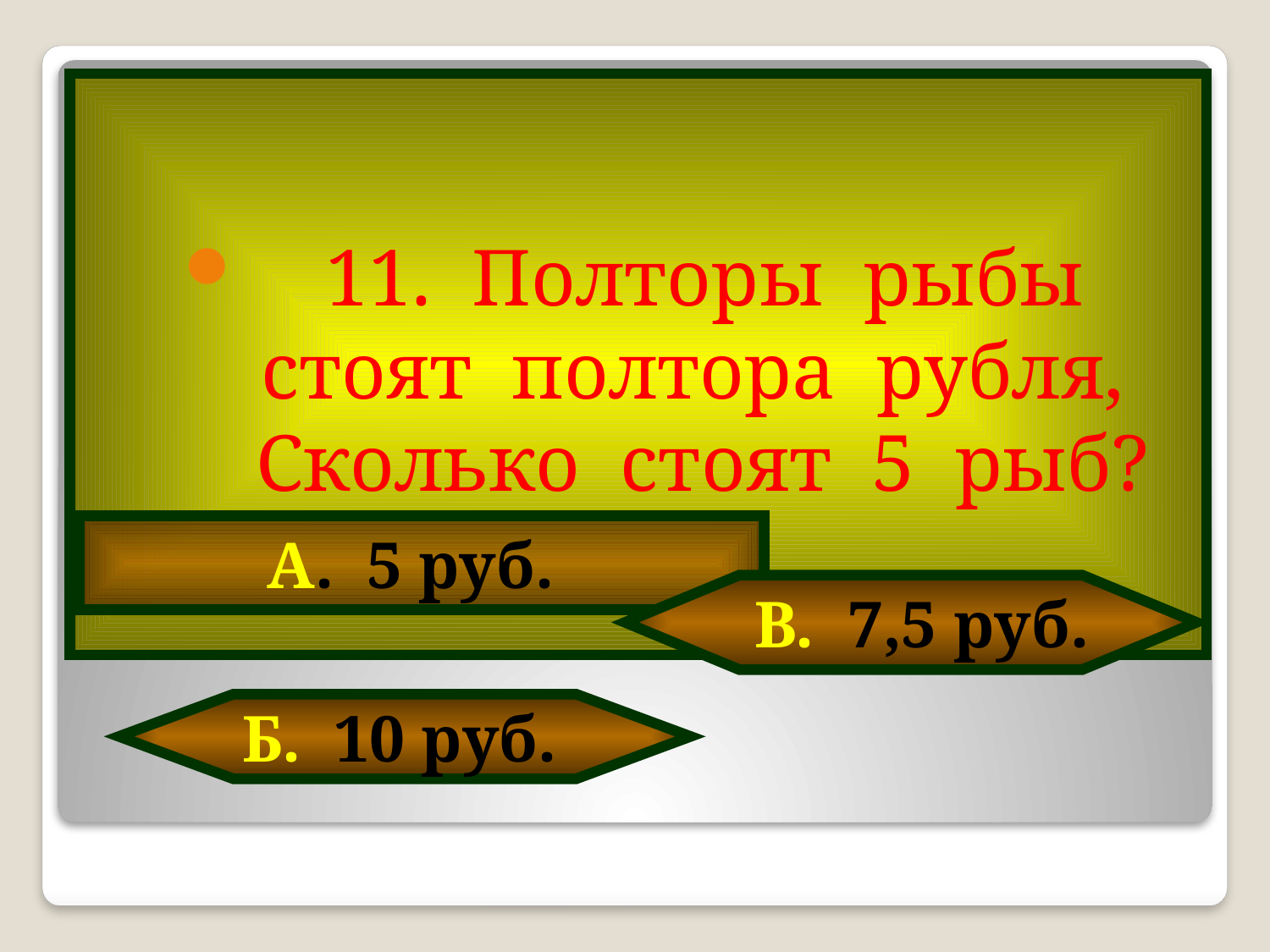

11.  Полторы  рыбы  стоят  полтора  рубля,  Сколько  стоят  5  рыб?
# А.  5 руб.
  В.  7,5 руб.
Б.  10 руб.